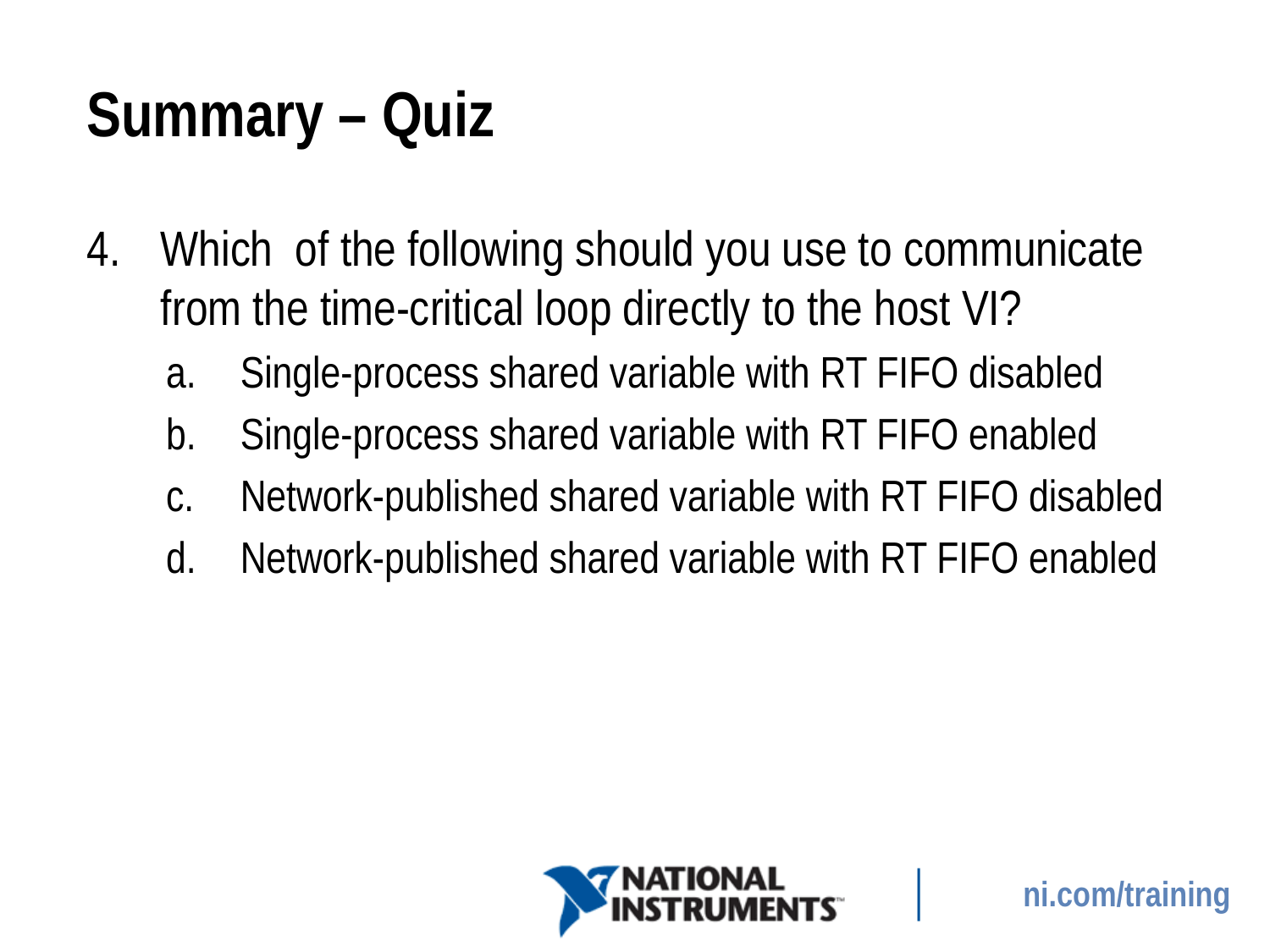

# Summary – Quiz
Which  of the following should you use to communicate from the time-critical loop directly to the host VI?
Single-process shared variable with RT FIFO disabled
Single-process shared variable with RT FIFO enabled
Network-published shared variable with RT FIFO disabled
Network-published shared variable with RT FIFO enabled